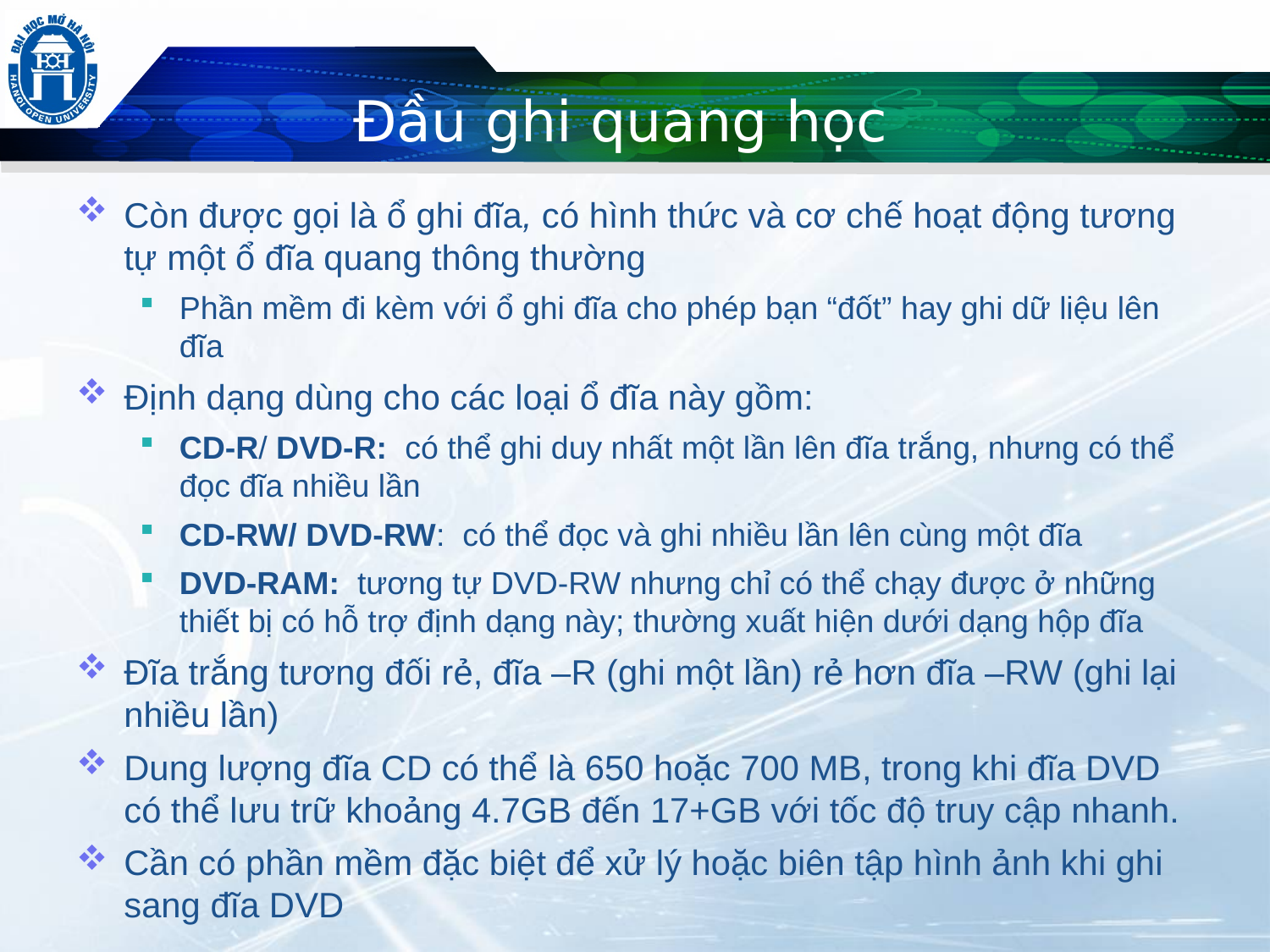

Đầu ghi quang học
Còn được gọi là ổ ghi đĩa, có hình thức và cơ chế hoạt động tương tự một ổ đĩa quang thông thường
Phần mềm đi kèm với ổ ghi đĩa cho phép bạn “đốt” hay ghi dữ liệu lên đĩa
Định dạng dùng cho các loại ổ đĩa này gồm:
CD-R/ DVD-R:  có thể ghi duy nhất một lần lên đĩa trắng, nhưng có thể đọc đĩa nhiều lần
CD-RW/ DVD-RW:  có thể đọc và ghi nhiều lần lên cùng một đĩa
DVD-RAM:  tương tự DVD-RW nhưng chỉ có thể chạy được ở những thiết bị có hỗ trợ định dạng này; thường xuất hiện dưới dạng hộp đĩa
Đĩa trắng tương đối rẻ, đĩa –R (ghi một lần) rẻ hơn đĩa –RW (ghi lại nhiều lần)
Dung lượng đĩa CD có thể là 650 hoặc 700 MB, trong khi đĩa DVD có thể lưu trữ khoảng 4.7GB đến 17+GB với tốc độ truy cập nhanh.
Cần có phần mềm đặc biệt để xử lý hoặc biên tập hình ảnh khi ghi sang đĩa DVD